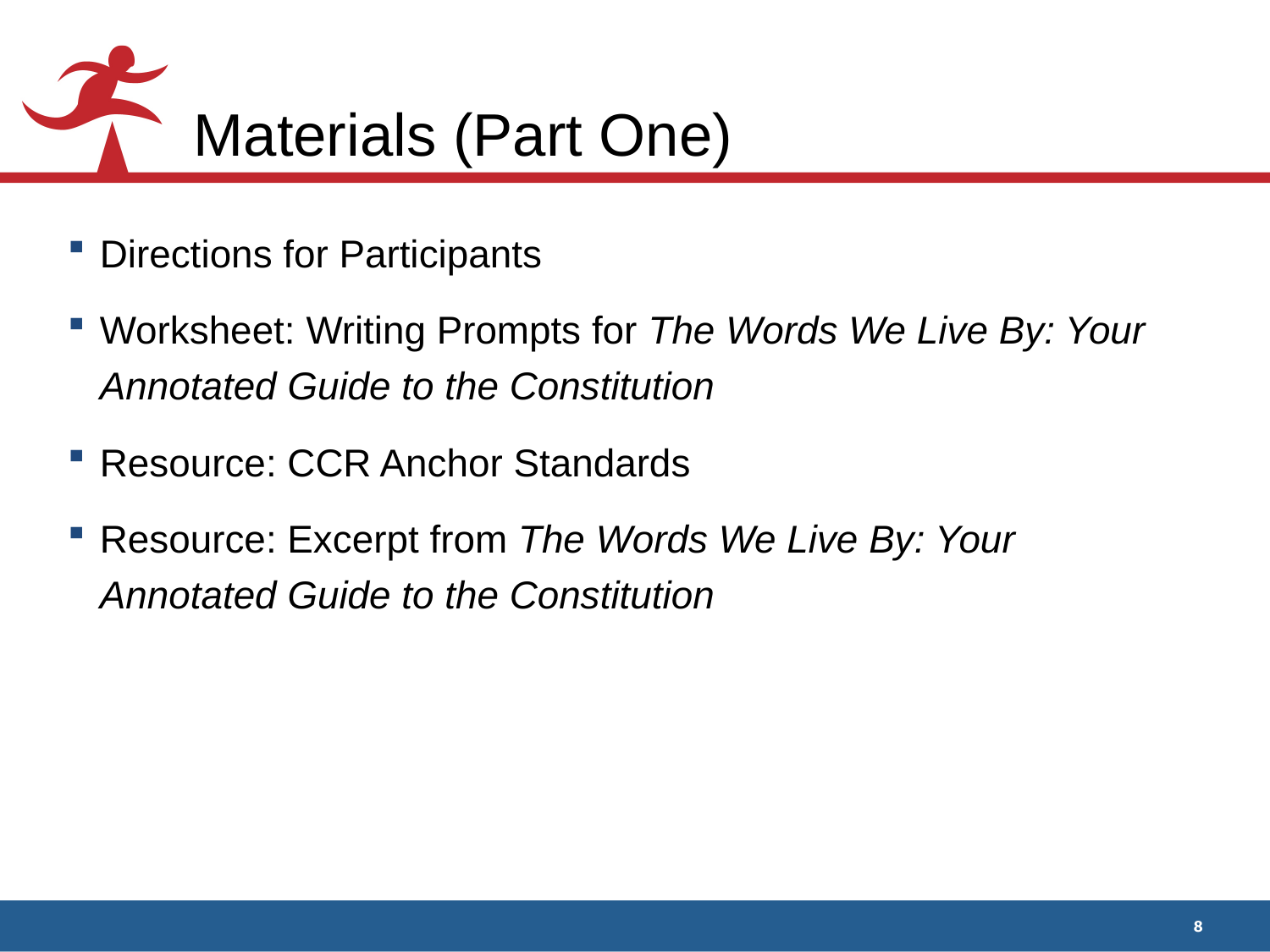

# Materials (Part One)
Directions for Participants
Worksheet: Writing Prompts for The Words We Live By: Your Annotated Guide to the Constitution
Resource: CCR Anchor Standards
Resource: Excerpt from The Words We Live By: Your Annotated Guide to the Constitution